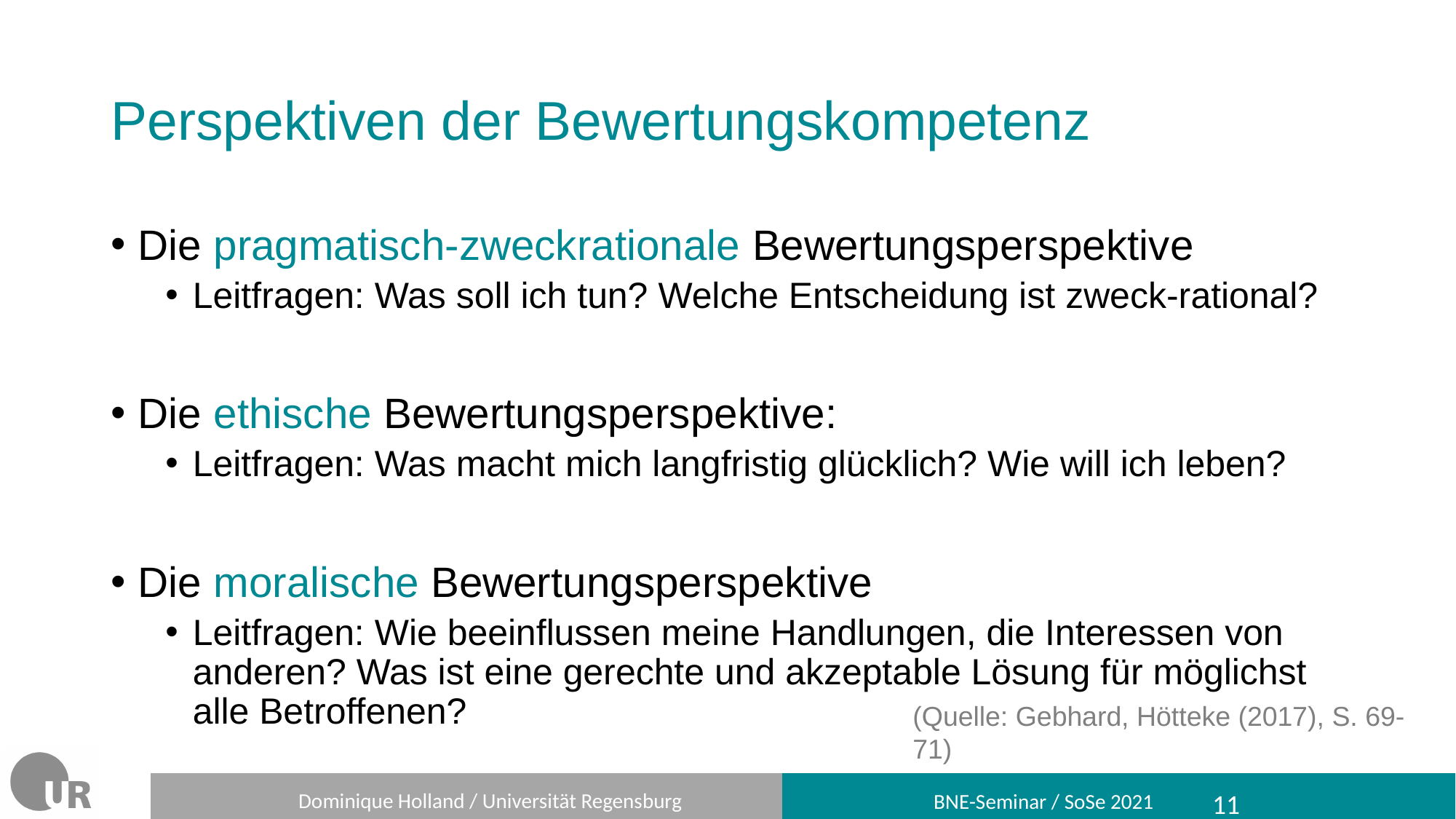

# Perspektiven der Bewertungskompetenz
Die pragmatisch-zweckrationale Bewertungsperspektive
Leitfragen: Was soll ich tun? Welche Entscheidung ist zweck-rational?

Die ethische Bewertungsperspektive:
Leitfragen: Was macht mich langfristig glücklich? Wie will ich leben?

Die moralische Bewertungsperspektive
Leitfragen: Wie beeinflussen meine Handlungen, die Interessen von anderen? Was ist eine gerechte und akzeptable Lösung für möglichst alle Betroffenen?
(Quelle: Gebhard, Hötteke (2017), S. 69-71)